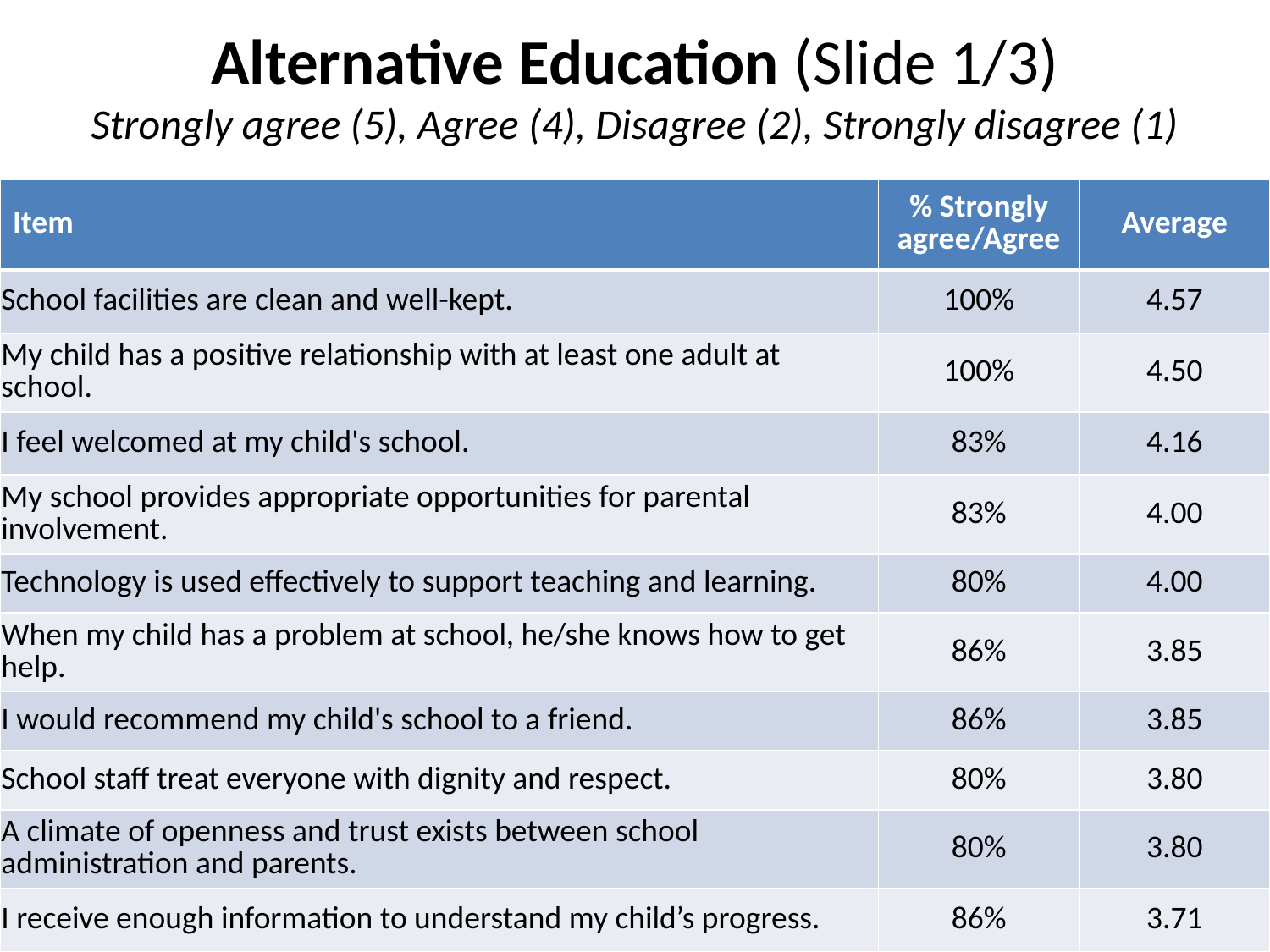

# Alternative Education (Slide 1/3) Strongly agree (5), Agree (4), Disagree (2), Strongly disagree (1)
| Item | % Strongly agree/Agree | Average |
| --- | --- | --- |
| School facilities are clean and well-kept. | 100% | 4.57 |
| My child has a positive relationship with at least one adult at school. | 100% | 4.50 |
| I feel welcomed at my child's school. | 83% | 4.16 |
| My school provides appropriate opportunities for parental involvement. | 83% | 4.00 |
| Technology is used effectively to support teaching and learning. | 80% | 4.00 |
| When my child has a problem at school, he/she knows how to get help. | 86% | 3.85 |
| I would recommend my child's school to a friend. | 86% | 3.85 |
| School staff treat everyone with dignity and respect. | 80% | 3.80 |
| A climate of openness and trust exists between school administration and parents. | 80% | 3.80 |
| I receive enough information to understand my child’s progress. | 86% | 3.71 |